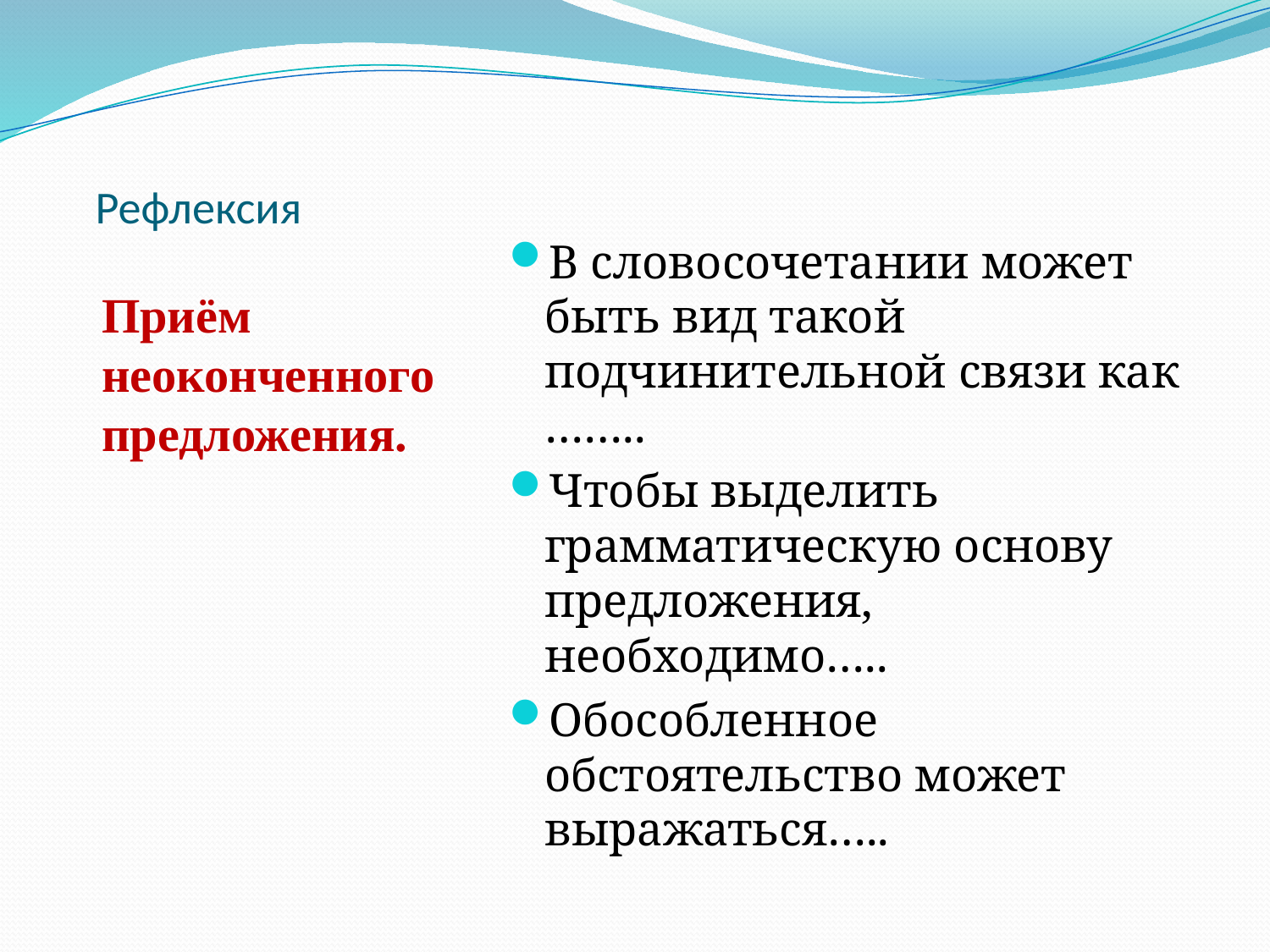

# Рефлексия
В словосочетании может быть вид такой подчинительной связи как ……..
Чтобы выделить грамматическую основу предложения, необходимо…..
Обособленное обстоятельство может выражаться…..

Приём неоконченного предложения.